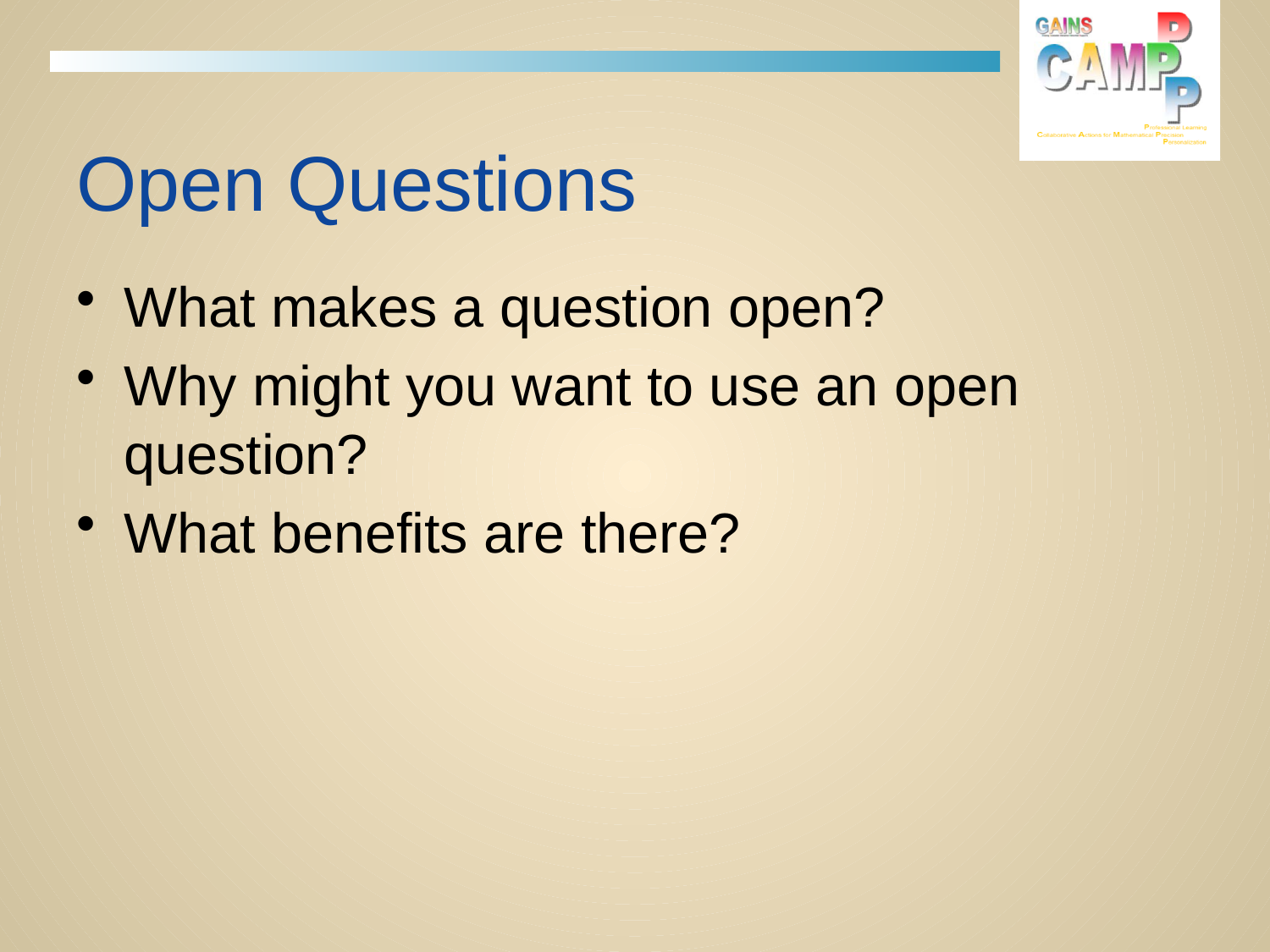

# Open Questions
What makes a question open?
Why might you want to use an open question?
What benefits are there?